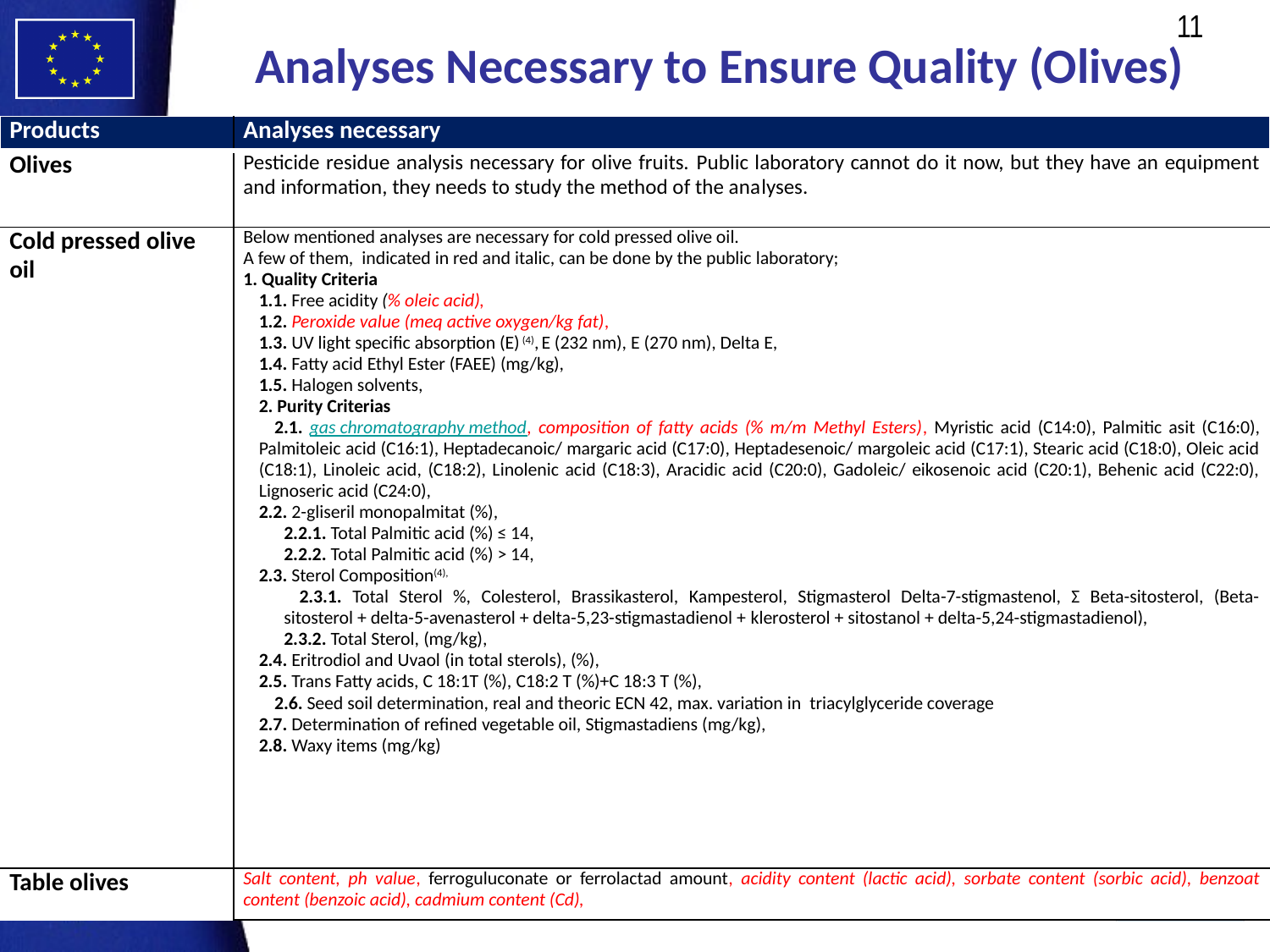

# Analyses Necessary to Ensure Quality (Olives)
| Products | Analyses necessary |
| --- | --- |
| Olives | Pesticide residue analysis necessary for olive fruits. Public laboratory cannot do it now, but they have an equipment and information, they needs to study the method of the analyses. |
| Cold pressed olive oil | Below mentioned analyses are necessary for cold pressed olive oil. A few of them, indicated in red and italic, can be done by the public laboratory; 1. Quality Criteria 1.1. Free acidity (% oleic acid), 1.2. Peroxide value (meq active oxygen/kg fat), 1.3. UV light specific absorption (E) (4), E (232 nm), E (270 nm), Delta E, 1.4. Fatty acid Ethyl Ester (FAEE) (mg/kg), 1.5. Halogen solvents, 2. Purity Criterias 2.1. gas chromatography method, composition of fatty acids (% m/m Methyl Esters), Myristic acid (C14:0), Palmitic asit (C16:0), Palmitoleic acid (C16:1), Heptadecanoic/ margaric acid (C17:0), Heptadesenoic/ margoleic acid (C17:1), Stearic acid (C18:0), Oleic acid (C18:1), Linoleic acid, (C18:2), Linolenic acid (C18:3), Aracidic acid (C20:0), Gadoleic/ eikosenoic acid (C20:1), Behenic acid (C22:0), Lignoseric acid (C24:0), 2.2. 2-gliseril monopalmitat (%), 2.2.1. Total Palmitic acid (%) ≤ 14, 2.2.2. Total Palmitic acid (%) > 14, 2.3. Sterol Composition(4), 2.3.1. Total Sterol %, Colesterol, Brassikasterol, Kampesterol, Stigmasterol Delta-7-stigmastenol, Σ Beta-sitosterol, (Beta-sitosterol + delta-5-avenasterol + delta-5,23-stigmastadienol + klerosterol + sitostanol + delta-5,24-stigmastadienol), 2.3.2. Total Sterol, (mg/kg), 2.4. Eritrodiol and Uvaol (in total sterols), (%), 2.5. Trans Fatty acids, C 18:1T (%), C18:2 T (%)+C 18:3 T (%), 2.6. Seed soil determination, real and theoric ECN 42, max. variation in triacylglyceride coverage 2.7. Determination of refined vegetable oil, Stigmastadiens (mg/kg), 2.8. Waxy items (mg/kg) |
| Table olives | Salt content, ph value, ferroguluconate or ferrolactad amount, acidity content (lactic acid), sorbate content (sorbic acid), benzoat content (benzoic acid), cadmium content (Cd), |